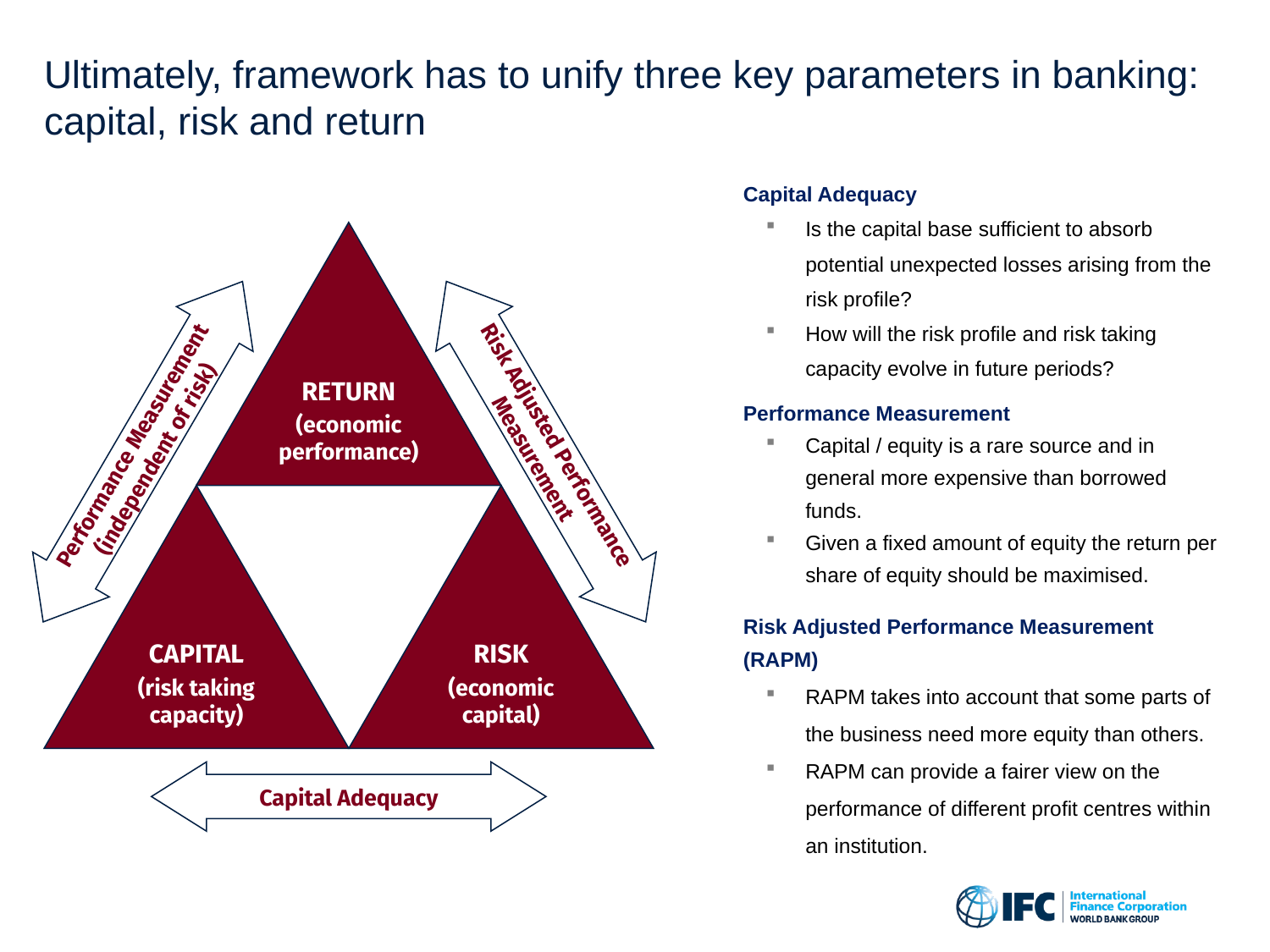

# Ultimately, framework has to unify three key parameters in banking: capital, risk and return
Capital Adequacy
Is the capital base sufficient to absorb potential unexpected losses arising from the risk profile?
How will the risk profile and risk taking capacity evolve in future periods?
Performance Measurement
Capital / equity is a rare source and in general more expensive than borrowed funds.
Given a fixed amount of equity the return per share of equity should be maximised.
Risk Adjusted Performance Measurement (RAPM)
RAPM takes into account that some parts of the business need more equity than others.
RAPM can provide a fairer view on the performance of different profit centres within an institution.
RETURN
(economic performance)
Performance Measurement (independent of risk)
Risk Adjusted Performance Measurement
CAPITAL
(risk taking capacity)
RISK
(economic capital)
Capital Adequacy